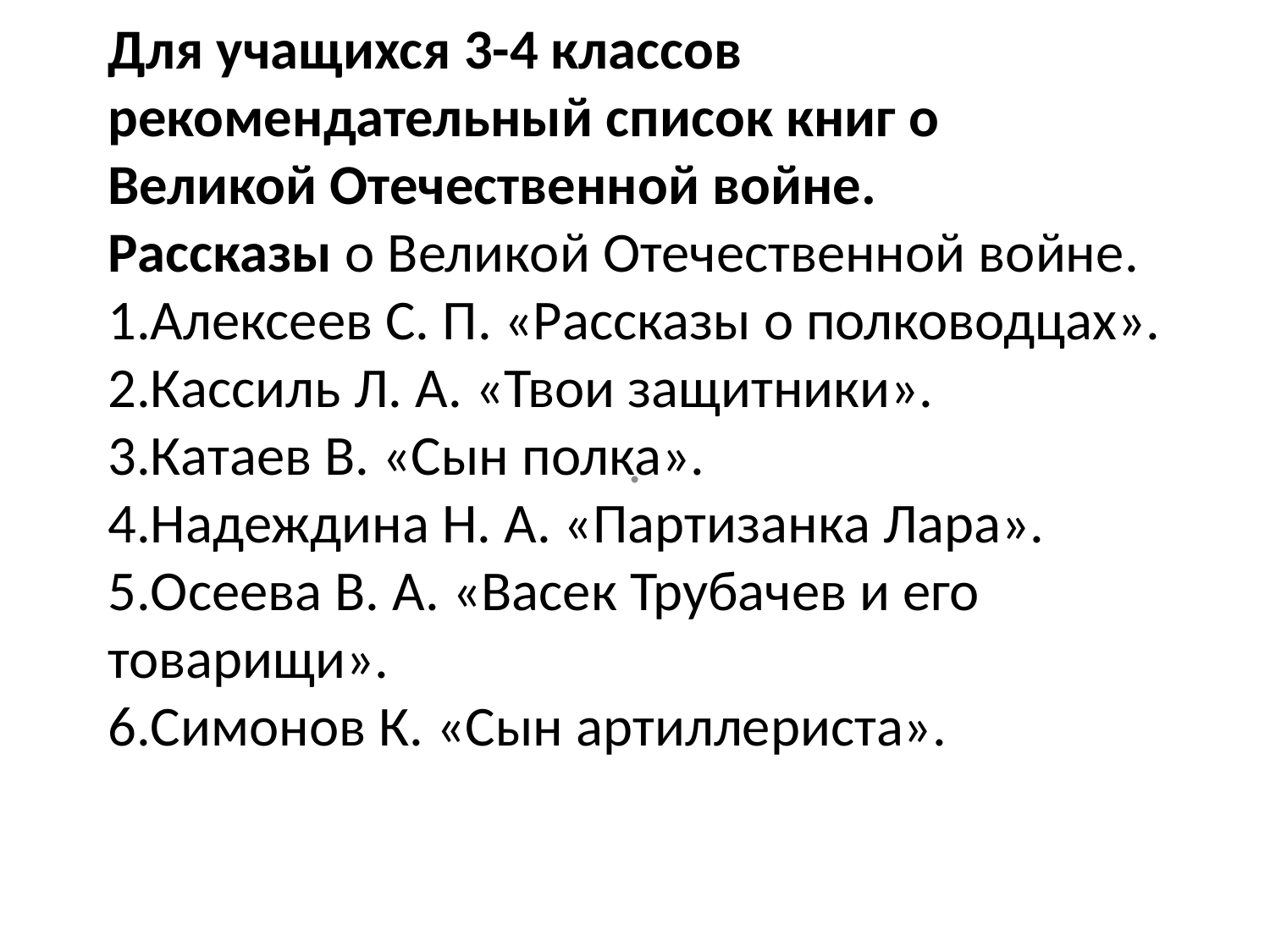

# Для учащихся 3-4 классов рекомендательный список книг о Великой Отечественной войне. Рассказы о Великой Отечественной войне. 1.Алексеев С. П. «Рассказы о полководцах». 2.Кассиль Л. А. «Твои защитники». 3.Катаев В. «Сын полка». 4.Надеждина Н. А. «Партизанка Лара». 5.Осеева В. А. «Васек Трубачев и его товарищи». 6.Симонов К. «Сын артиллериста».
.